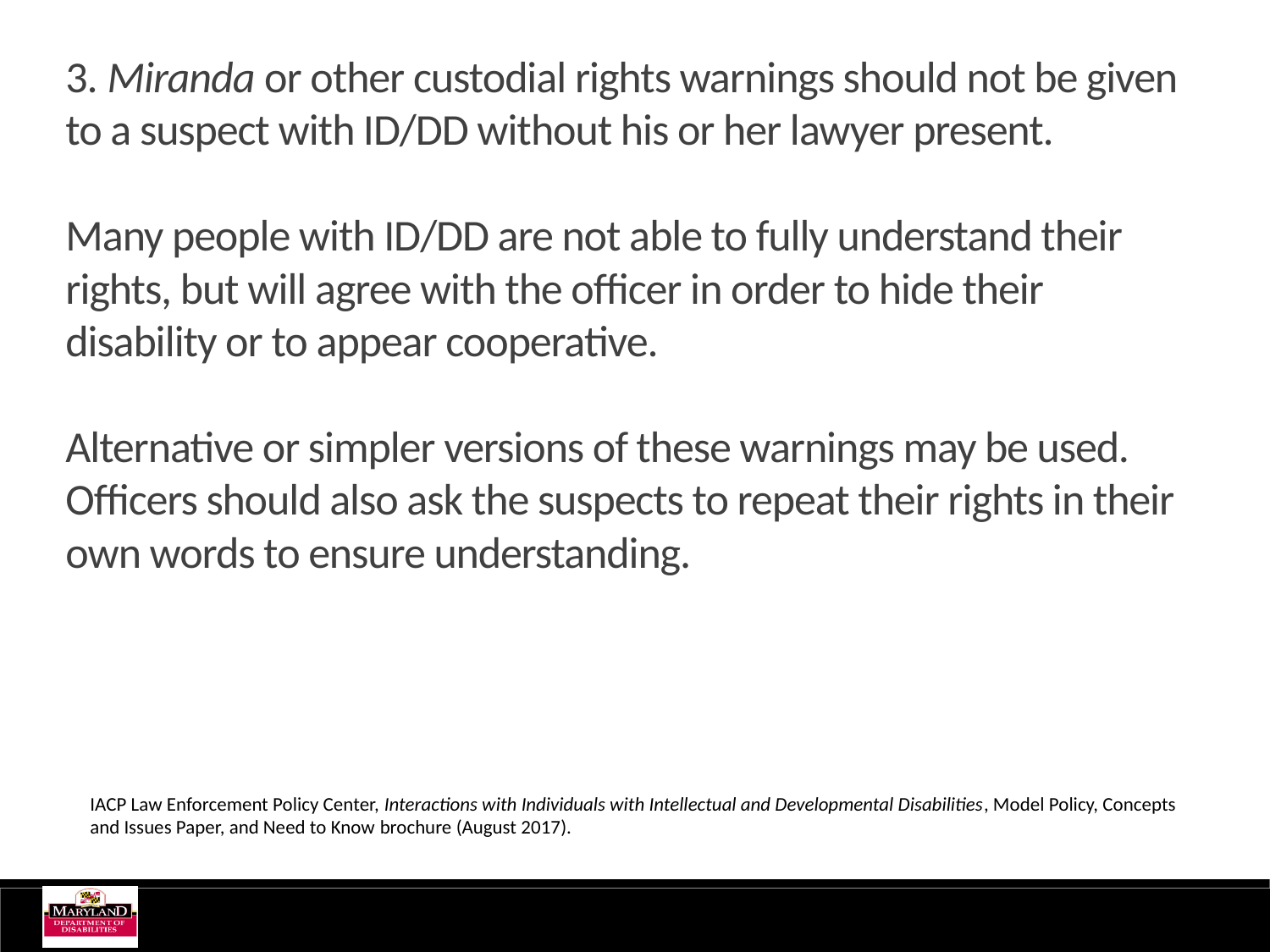

3. Miranda or other custodial rights warnings should not be given to a suspect with ID/DD without his or her lawyer present.
Many people with ID/DD are not able to fully understand their rights, but will agree with the officer in order to hide their disability or to appear cooperative.
Alternative or simpler versions of these warnings may be used. Officers should also ask the suspects to repeat their rights in their own words to ensure understanding.
IACP Law Enforcement Policy Center, Interactions with Individuals with Intellectual and Developmental Disabilities, Model Policy, Concepts and Issues Paper, and Need to Know brochure (August 2017).